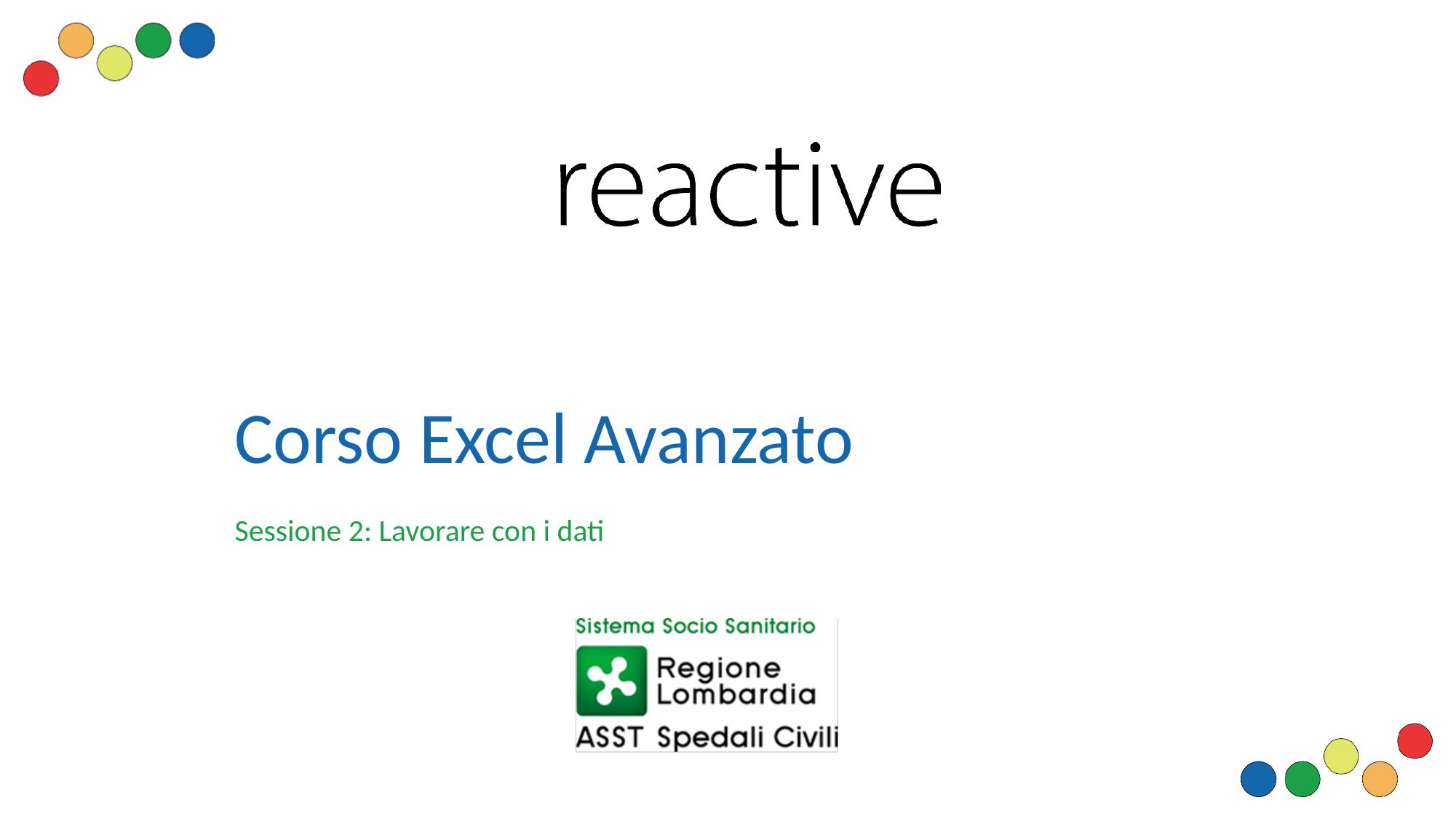

# Corso Excel Avanzato
Sessione 2: Lavorare con i dati